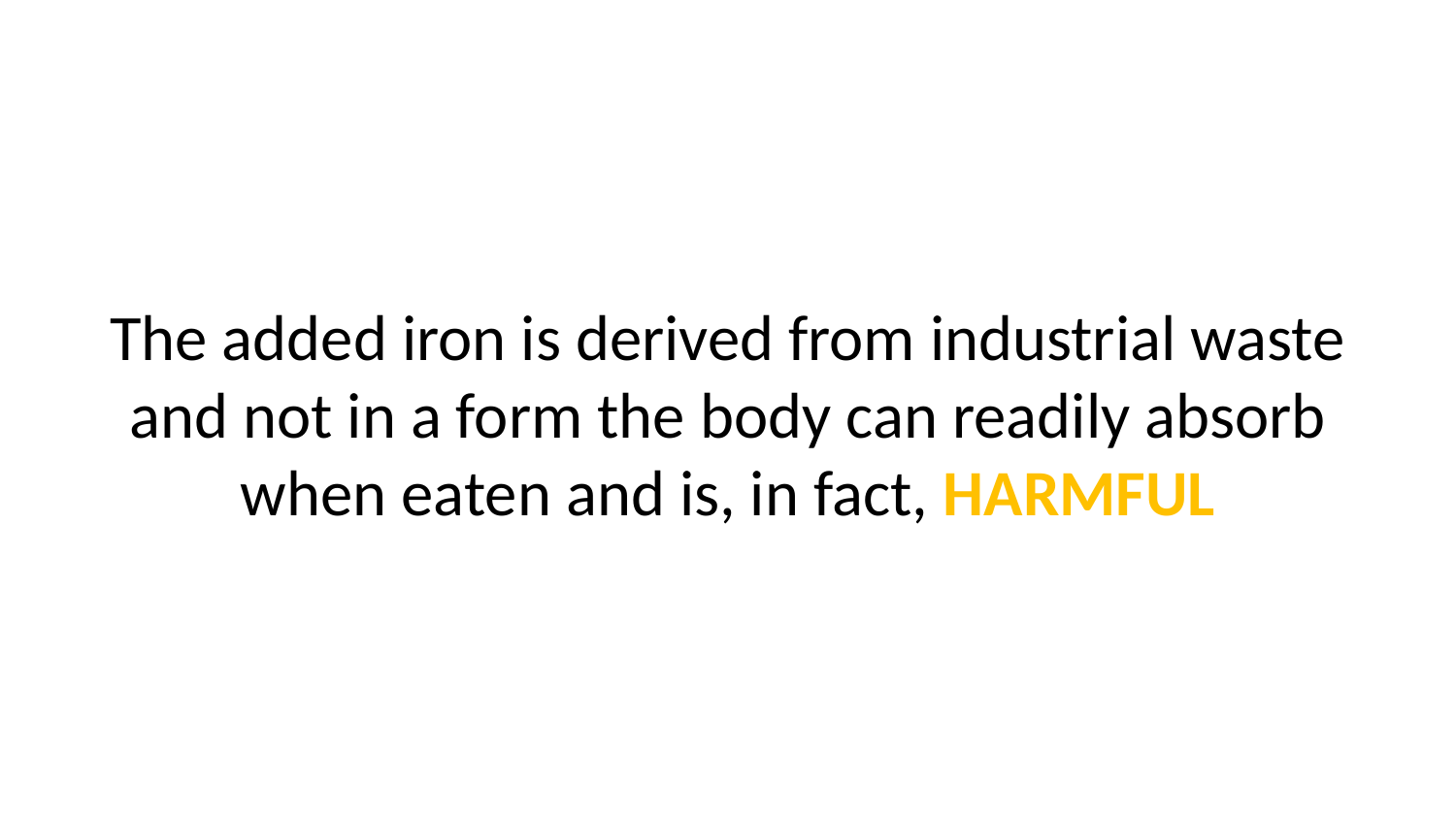

The added iron is derived from industrial waste and not in a form the body can readily absorb when eaten and is, in fact, HARMFUL